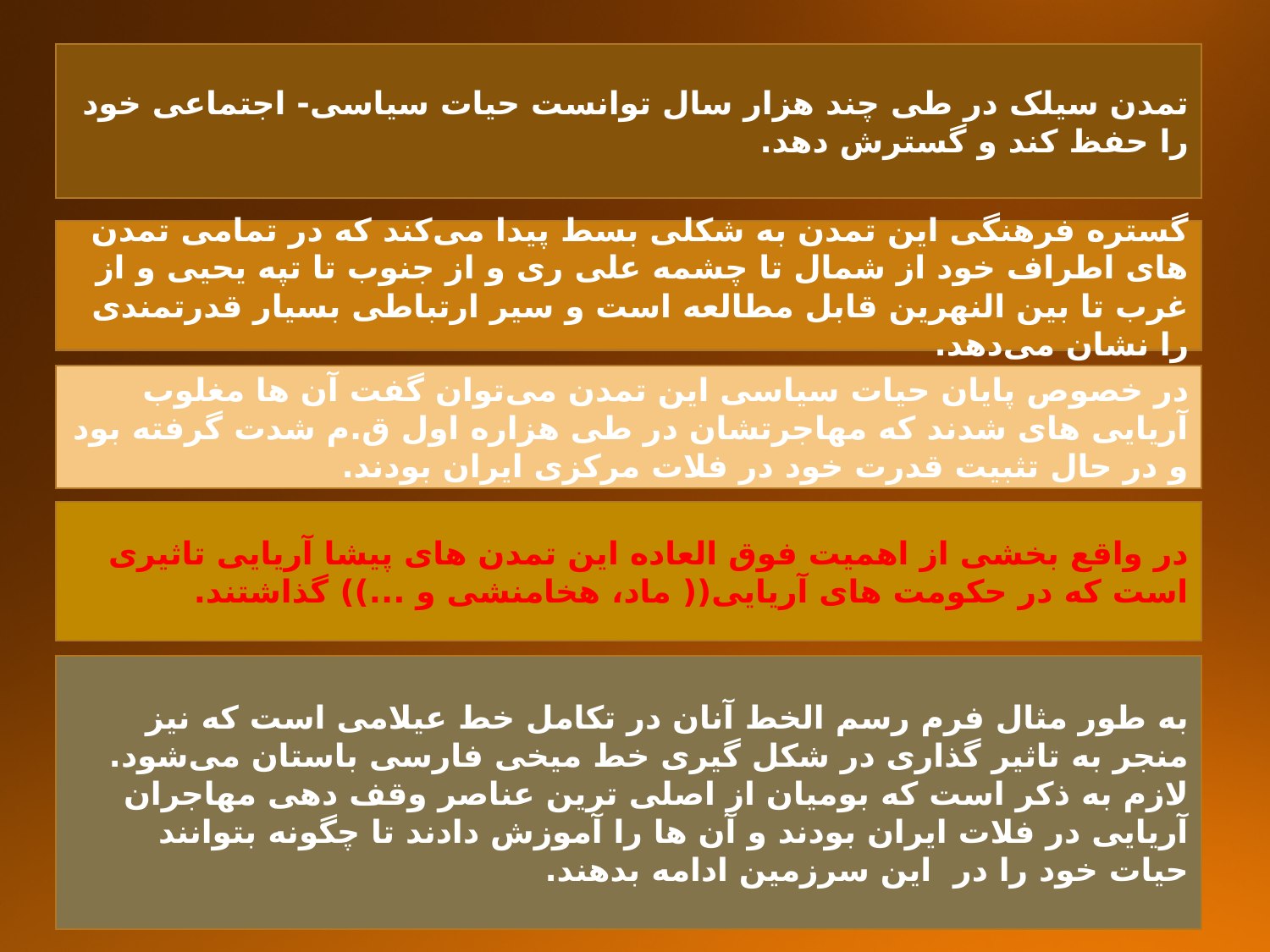

تمدن سیلک در طی چند هزار سال توانست حیات سیاسی- اجتماعی خود را حفظ کند و گسترش دهد.
گستره فرهنگی این تمدن به شکلی بسط پیدا می‌کند که در تمامی تمدن های اطراف خود از شمال تا چشمه علی ری و از جنوب تا تپه یحیی و از غرب تا بین النهرین قابل مطالعه است و سیر ارتباطی بسیار قدرتمندی را نشان می‌دهد.
در خصوص پایان حیات سیاسی این تمدن می‌توان گفت آن ها مغلوب آریایی های شدند که مهاجرتشان در طی هزاره اول ق.م شدت گرفته بود و در حال تثبیت قدرت خود در فلات مرکزی ایران بودند.
در واقع بخشی از اهمیت فوق العاده این تمدن های پیشا آریایی تاثیری است که در حکومت های آریایی(( ماد، هخامنشی و ...)) گذاشتند.
به طور مثال فرم رسم الخط آنان در تکامل خط عیلامی است که نیز منجر به تاثیر گذاری در شکل گیری خط میخی فارسی باستان می‌شود. لازم به ذکر است که بومیان از اصلی ترین عناصر وقف دهی مهاجران آریایی در فلات ایران بودند و آن ها را آموزش دادند تا چگونه بتوانند حیات خود را در  این سرزمین ادامه بدهند.